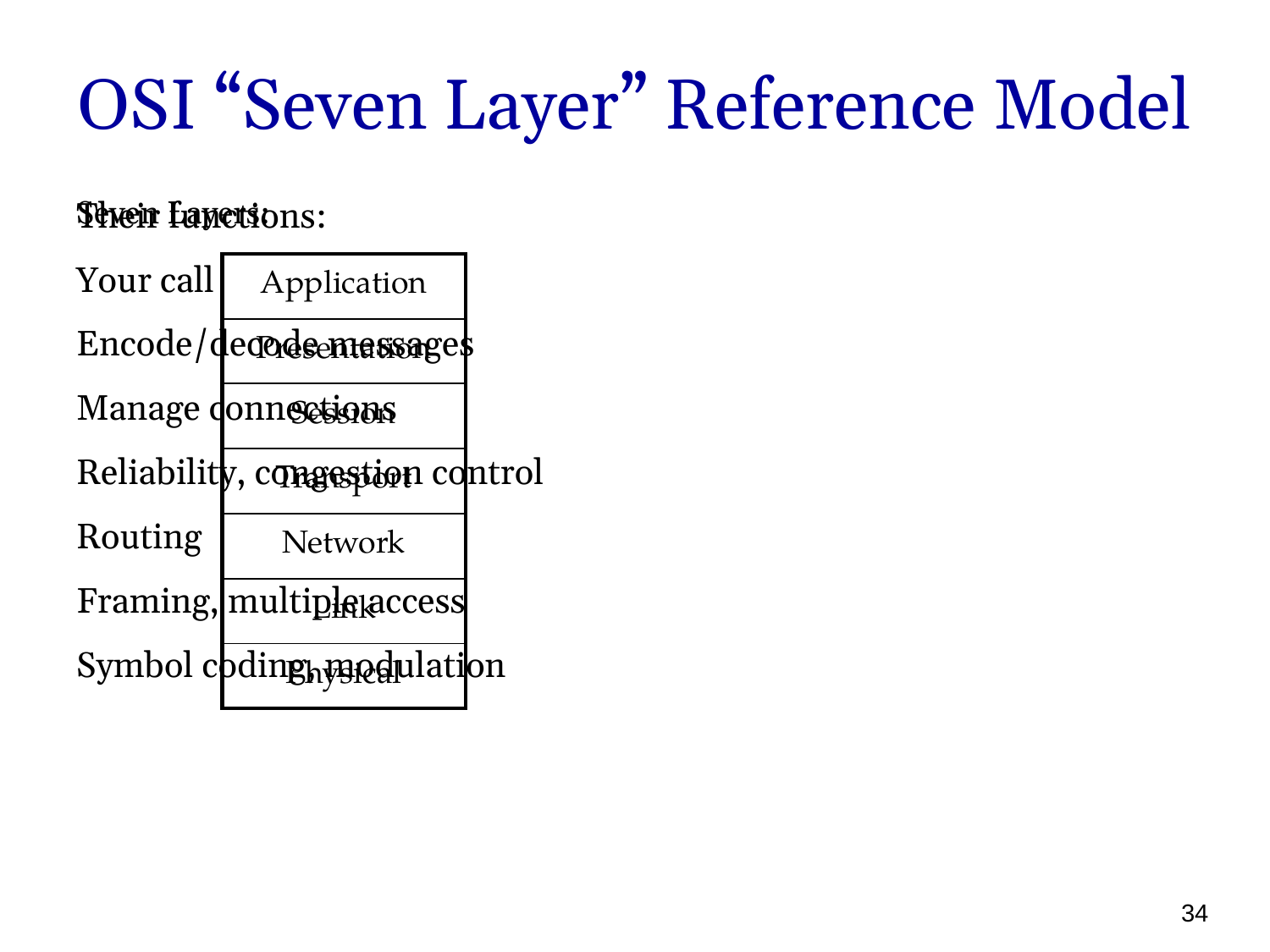

# OSI “Seven Layer” Reference Model
Seven Layers:

Their functions:
Your call
Encode/decode messages
Manage connections
Reliability, congestion control
Routing
Framing, multiple access
Symbol coding, modulation

| Application |
| --- |
| Presentation |
| Session |
| Transport |
| Network |
| Link |
| Physical |
 34